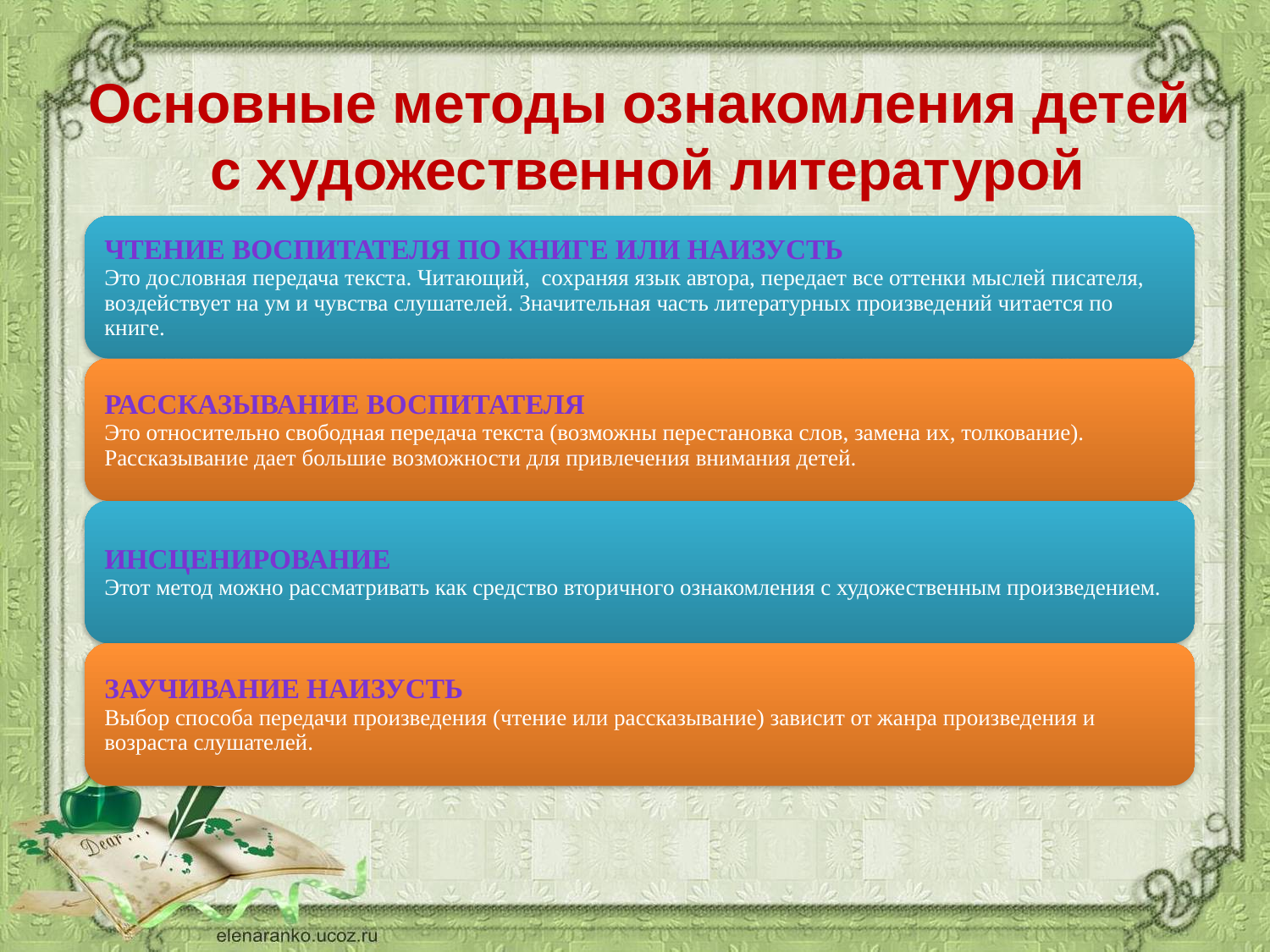

# Основные методы ознакомления детей с художественной литературой
Чтение воспитателя по книге или наизусть
Это дословная передача текста. Читающий,  сохраняя язык автора, передает все оттенки мыслей писателя, воздействует на ум и чувства слушателей. Значительная часть литературных произведений читается по книге.
Рассказывание воспитателя
Это относительно свободная передача текста (возможны перестановка слов, замена их, толкование). Рассказывание дает большие возможности для привлечения внимания детей.
Инсценирование
Этот метод можно рассматривать как средство вторичного ознакомления с художественным произведением.
Заучивание наизусть
Выбор способа передачи произведения (чтение или рассказывание) зависит от жанра произведения и возраста слушателей.